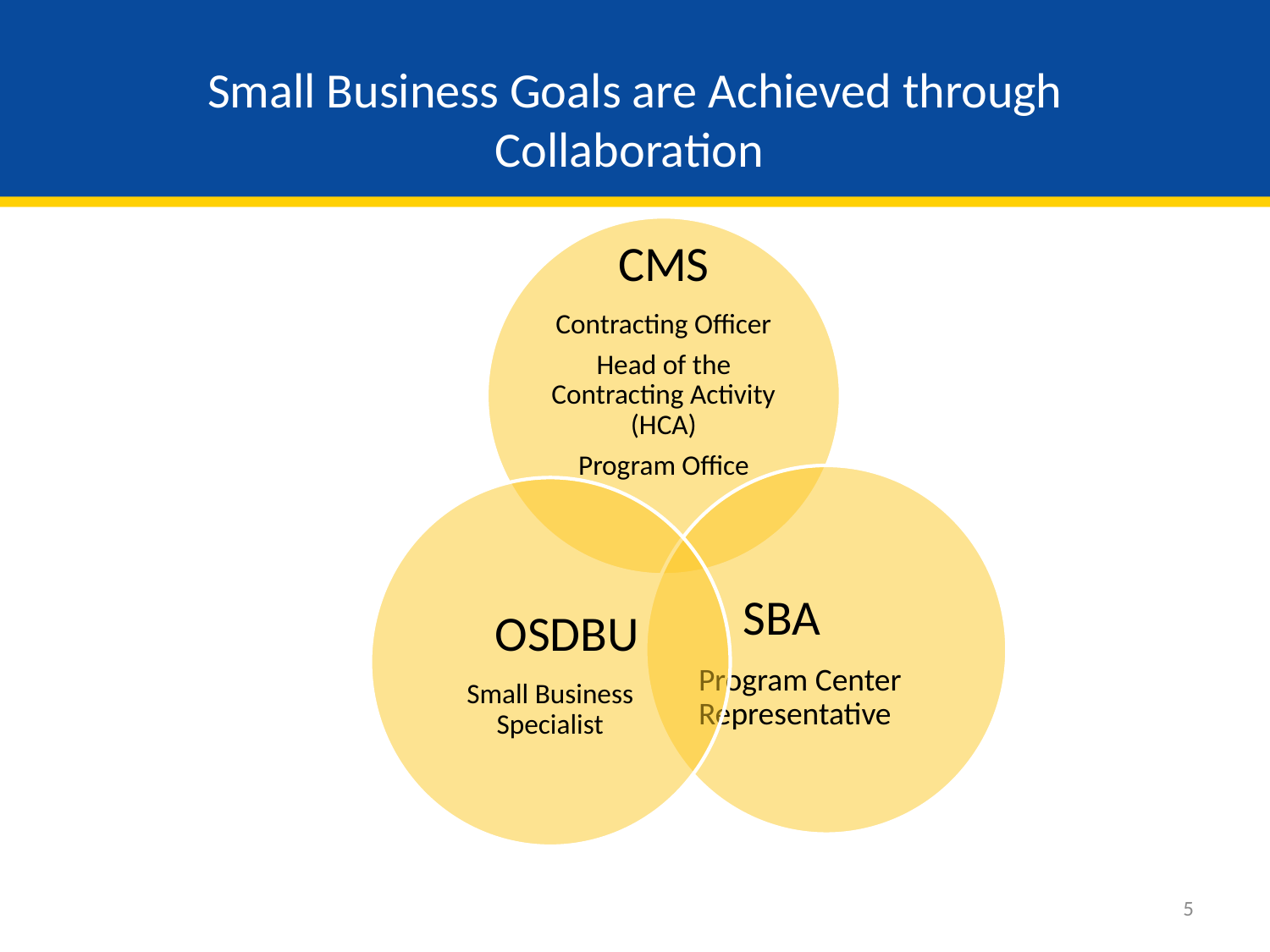

# Small Business Goals are Achieved through Collaboration
CMS
Contracting Officer
Head of the Contracting Activity (HCA)
Program Office
    SBA
Program Center Representative
   OSDBU
Small Business Specialist
5